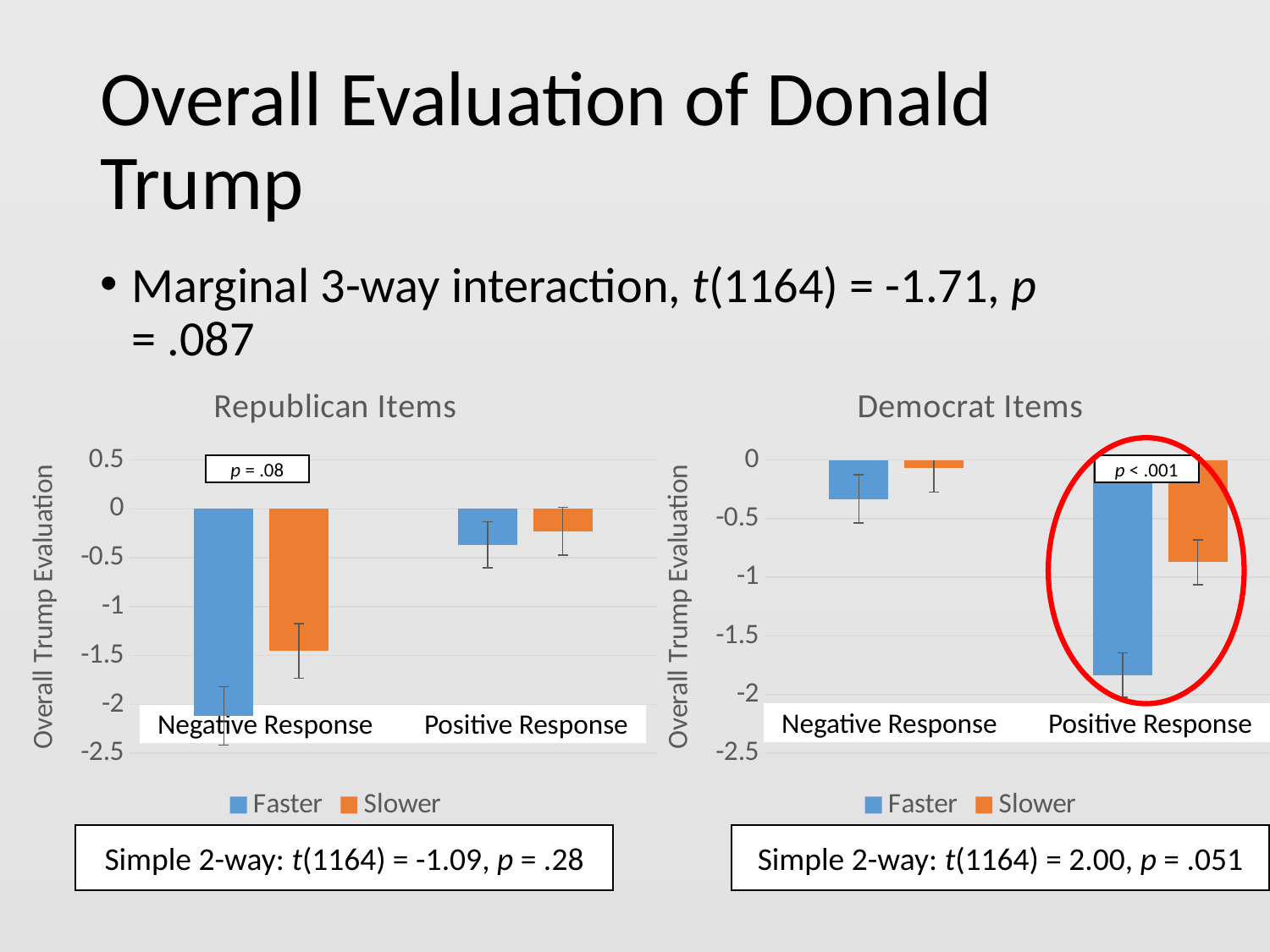

# Overall Evaluation of Donald Trump
Marginal 3-way interaction, t(1164) = -1.71, p = .087

### Chart: Republican Items

| Category | Faster | Slower |
|---|---|---|
| Negative Response | -2.116803 | -1.4524650000000001 |
| Positive Response | -0.36746500000000015 | -0.22789500000000015 |

### Chart: Democrat Items

| Category | Faster | Slower |
|---|---|---|
| Negative Response | -0.33185899999999996 | -0.06636499999999995 |
| Positive Response | -1.832197 | -0.871767 |
p = .08
p < .001
Negative Response  	  Positive Response
Negative Response  	  Positive Response
Simple 2-way: t(1164) = 2.00, p = .051
Simple 2-way: t(1164) = -1.09, p = .28